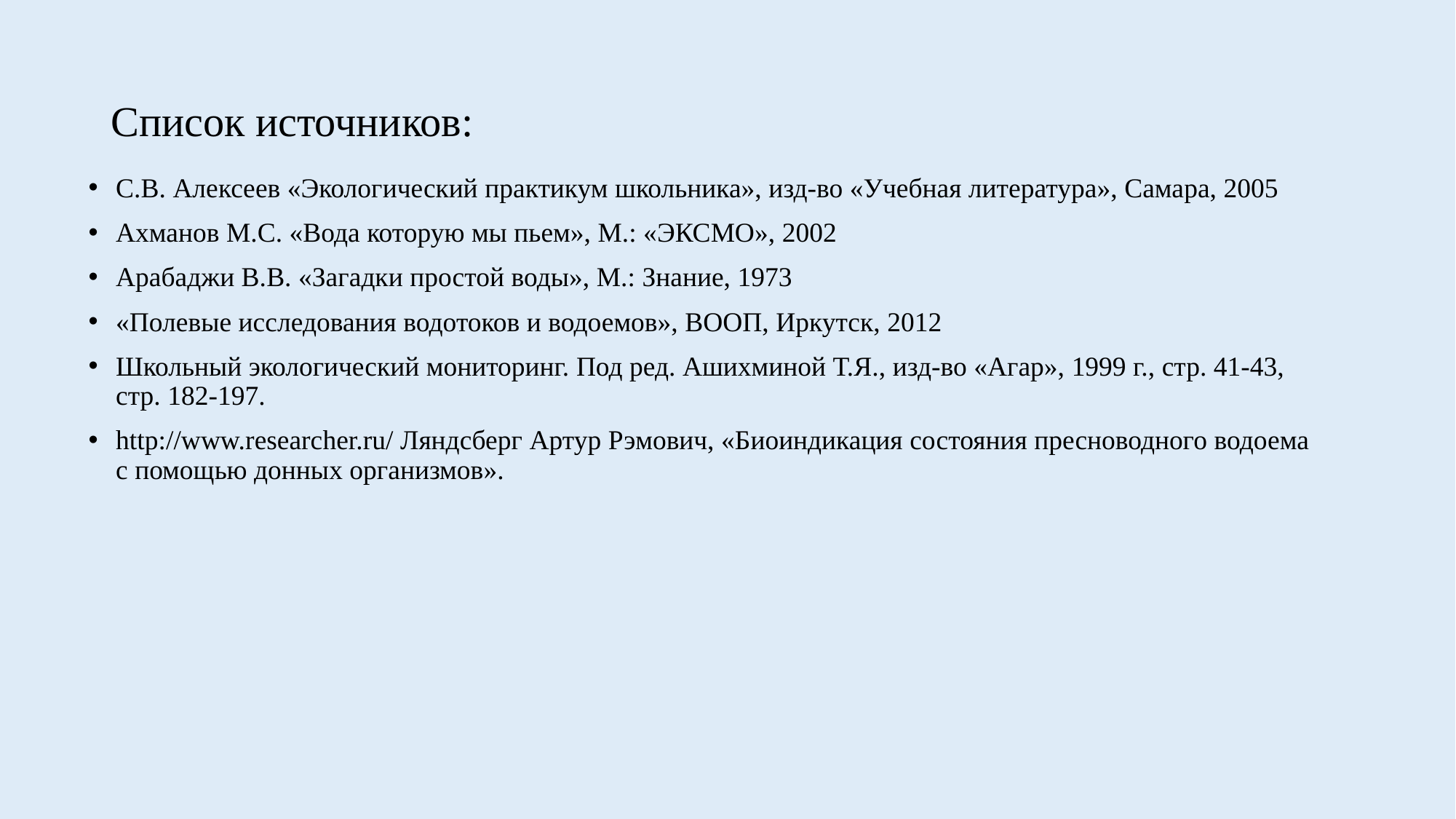

# Список источников:
С.В. Алексеев «Экологический практикум школьника», изд-во «Учебная литература», Самара, 2005
Ахманов М.С. «Вода которую мы пьем», М.: «ЭКСМО», 2002
Арабаджи В.В. «Загадки простой воды», М.: Знание, 1973
«Полевые исследования водотоков и водоемов», ВООП, Иркутск, 2012
Школьный экологический мониторинг. Под ред. Ашихминой Т.Я., изд-во «Агар», 1999 г., стр. 41-43, стр. 182-197.
http://www.researcher.ru/ Ляндсберг Артур Рэмович, «Биоиндикация состояния пресноводного водоема с помощью донных организмов».